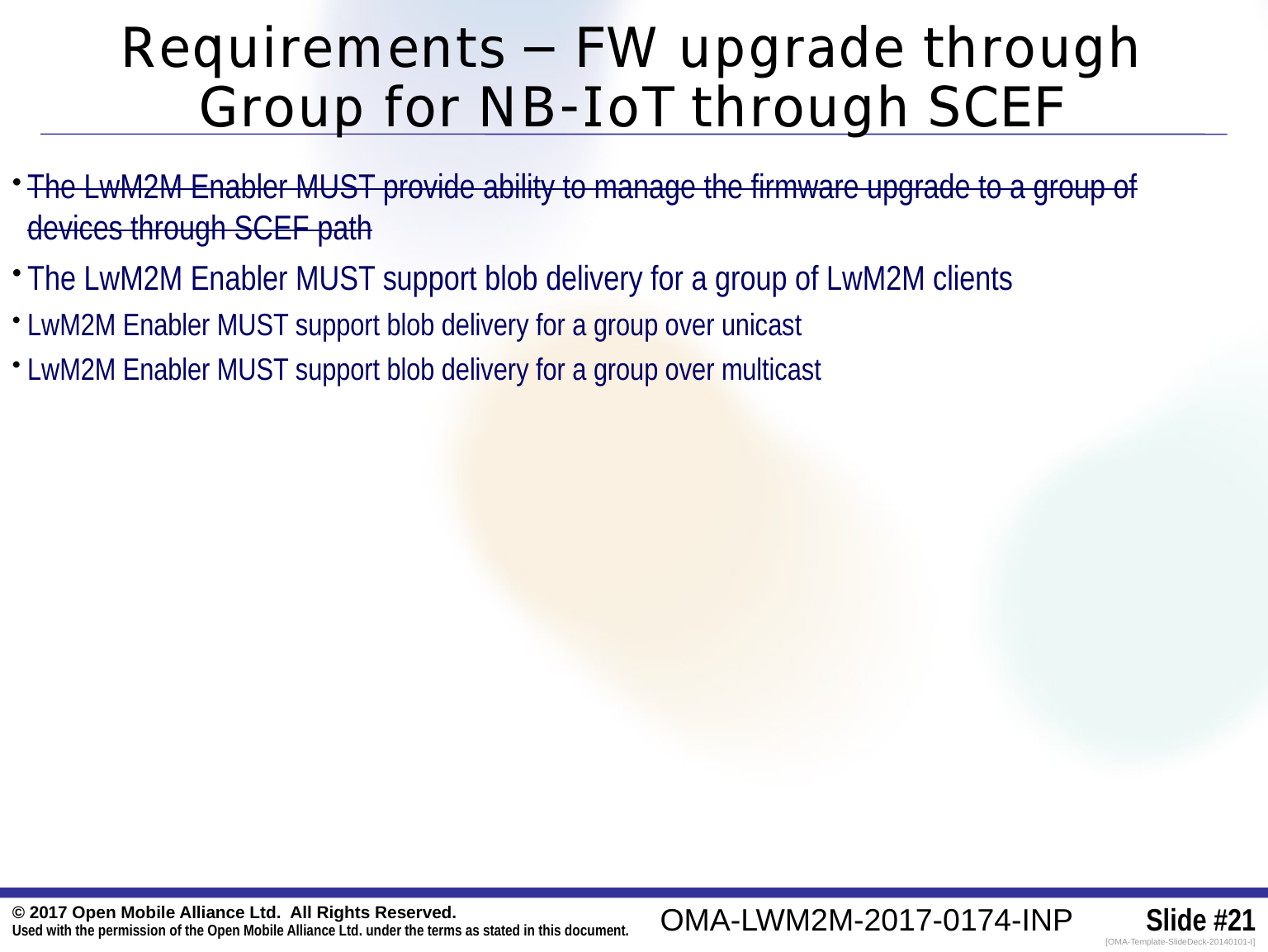

# Requirements – FW upgrade through Group for NB-IoT through SCEF
The LwM2M Enabler MUST provide ability to manage the firmware upgrade to a group of devices through SCEF path
The LwM2M Enabler MUST support blob delivery for a group of LwM2M clients
LwM2M Enabler MUST support blob delivery for a group over unicast
LwM2M Enabler MUST support blob delivery for a group over multicast